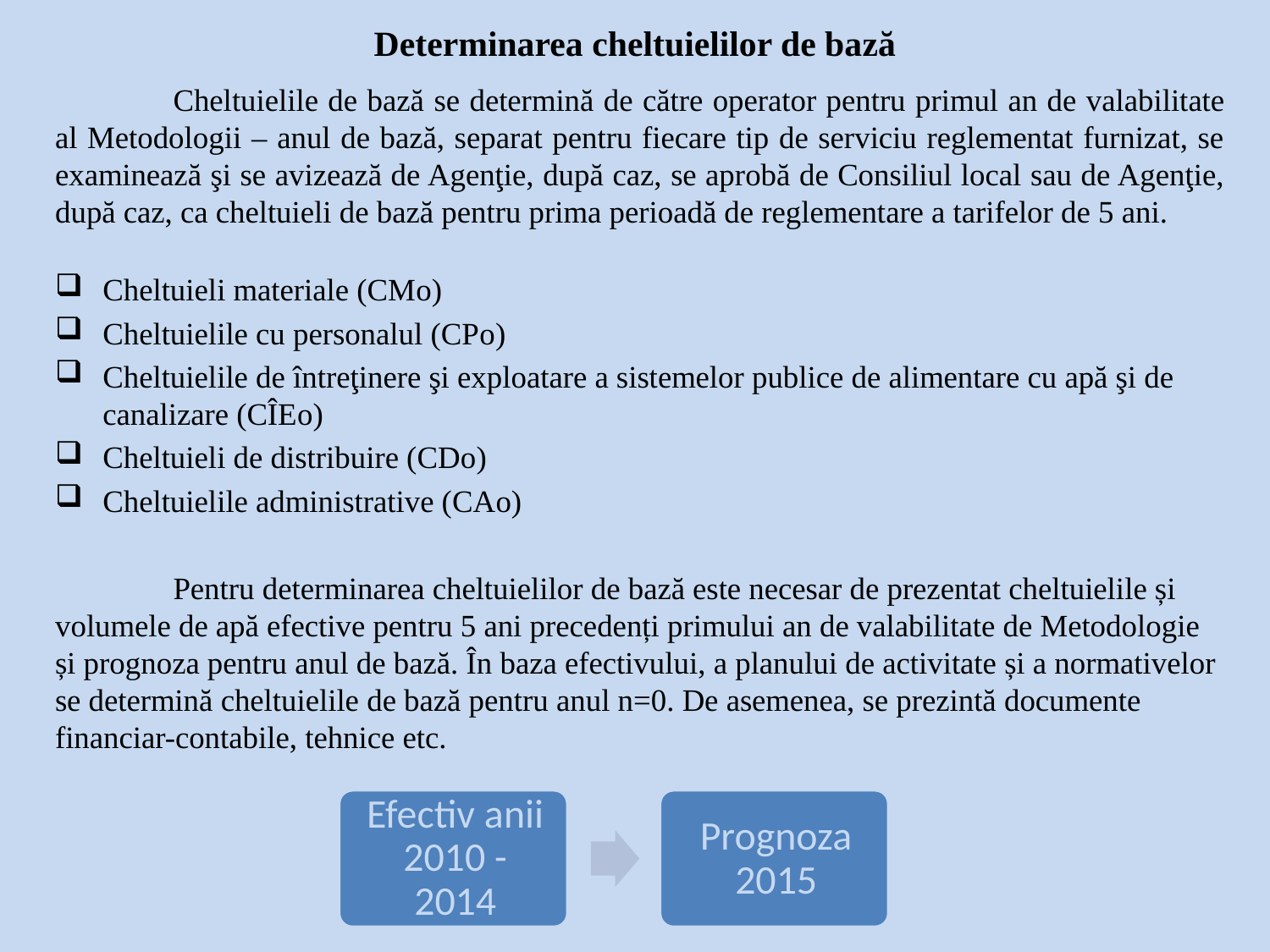

# Determinarea cheltuielilor de bază
	Cheltuielile de bază se determină de către operator pentru primul an de valabilitate al Metodologii – anul de bază, separat pentru fiecare tip de serviciu reglementat furnizat, se examinează şi se avizează de Agenţie, după caz, se aprobă de Consiliul local sau de Agenţie, după caz, ca cheltuieli de bază pentru prima perioadă de reglementare a tarifelor de 5 ani.

Cheltuieli materiale (CMo)
Cheltuielile cu personalul (CPo)
Cheltuielile de întreţinere şi exploatare a sistemelor publice de alimentare cu apă şi de canalizare (CÎEo)
Cheltuieli de distribuire (CDo)
Cheltuielile administrative (CAo)

	Pentru determinarea cheltuielilor de bază este necesar de prezentat cheltuielile și volumele de apă efective pentru 5 ani precedenți primului an de valabilitate de Metodologie și prognoza pentru anul de bază. În baza efectivului, a planului de activitate și a normativelor se determină cheltuielile de bază pentru anul n=0. De asemenea, se prezintă documente financiar-contabile, tehnice etc.

Efectiv anii 2010 - 2014

Prognoza 2015